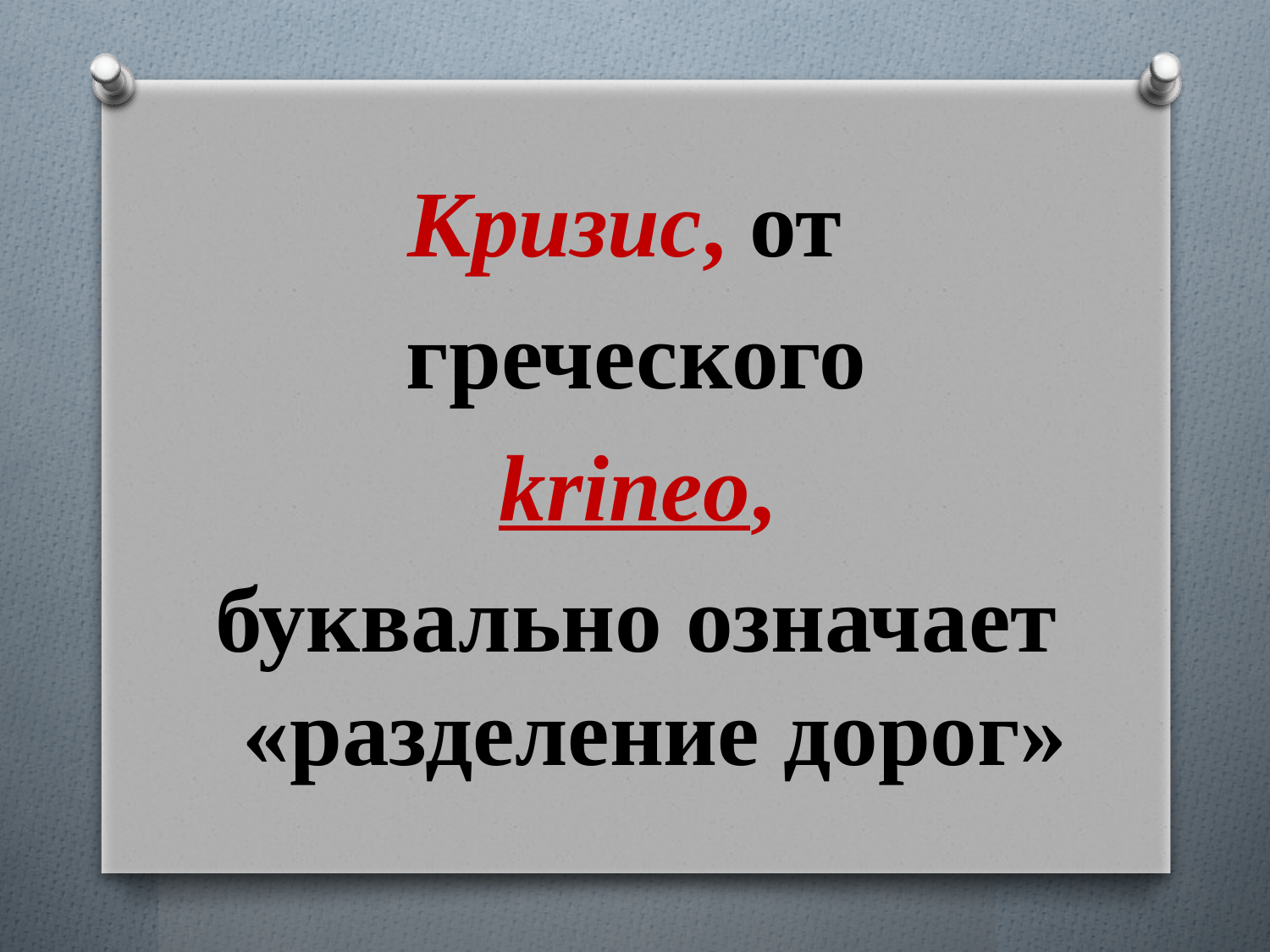

Кризис, от
греческого
 krineo,
буквально означает «разделение дорог»